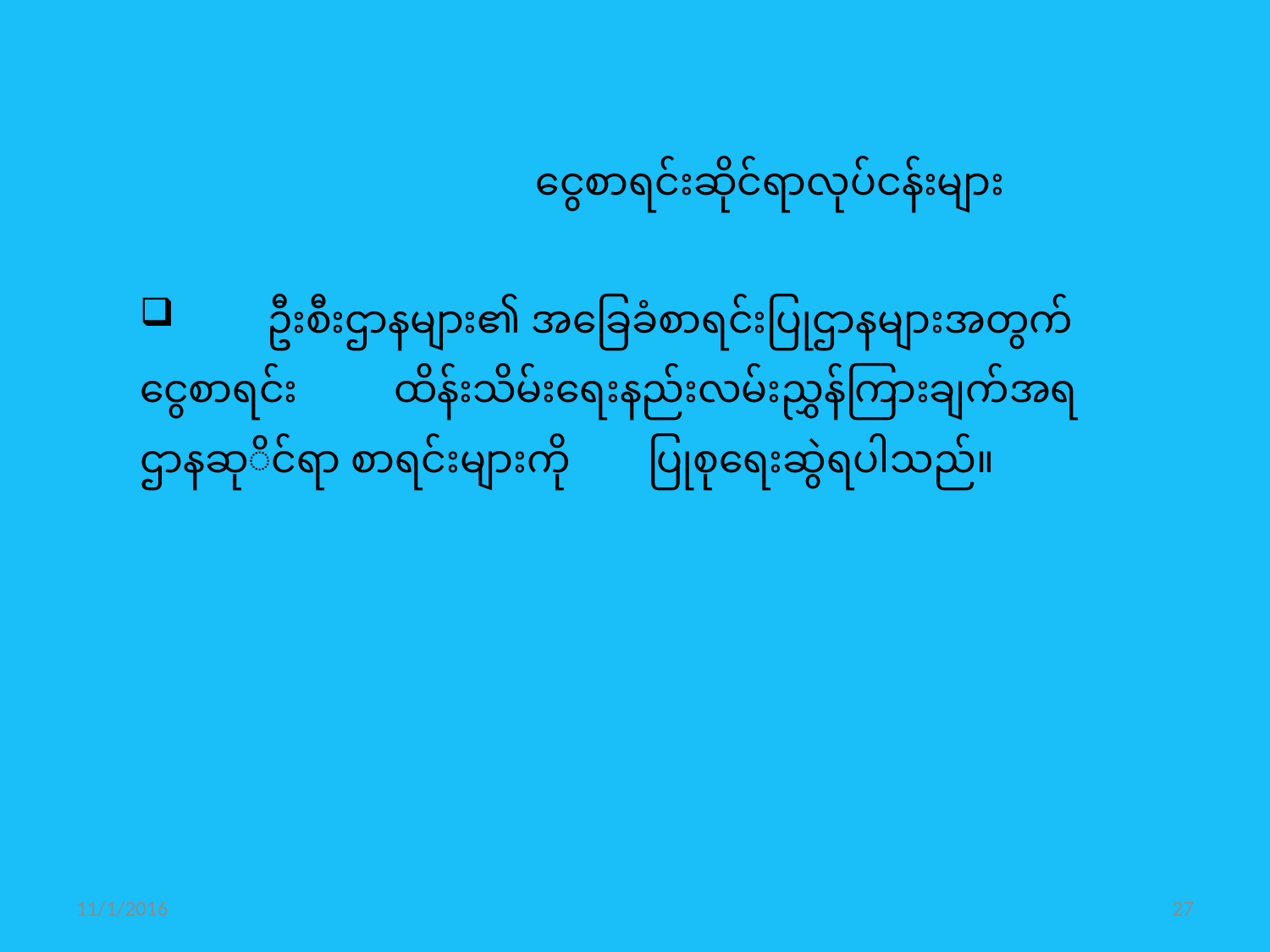

ငွေစာရင်းဆိုင်ရာလုပ်ငန်းများ

	ဦးစီးဌာနများ၏ အခြေခံစာရင်းပြုဌာနများအတွက် ငွေစာရင်း 	ထိန်းသိမ်းရေးနည်းလမ်းညွှန်ကြားချက်အရ ဌာနဆုိင်ရာ စာရင်းများကို 	ပြုစုရေးဆွဲရပါသည်။

11/1/2016
27